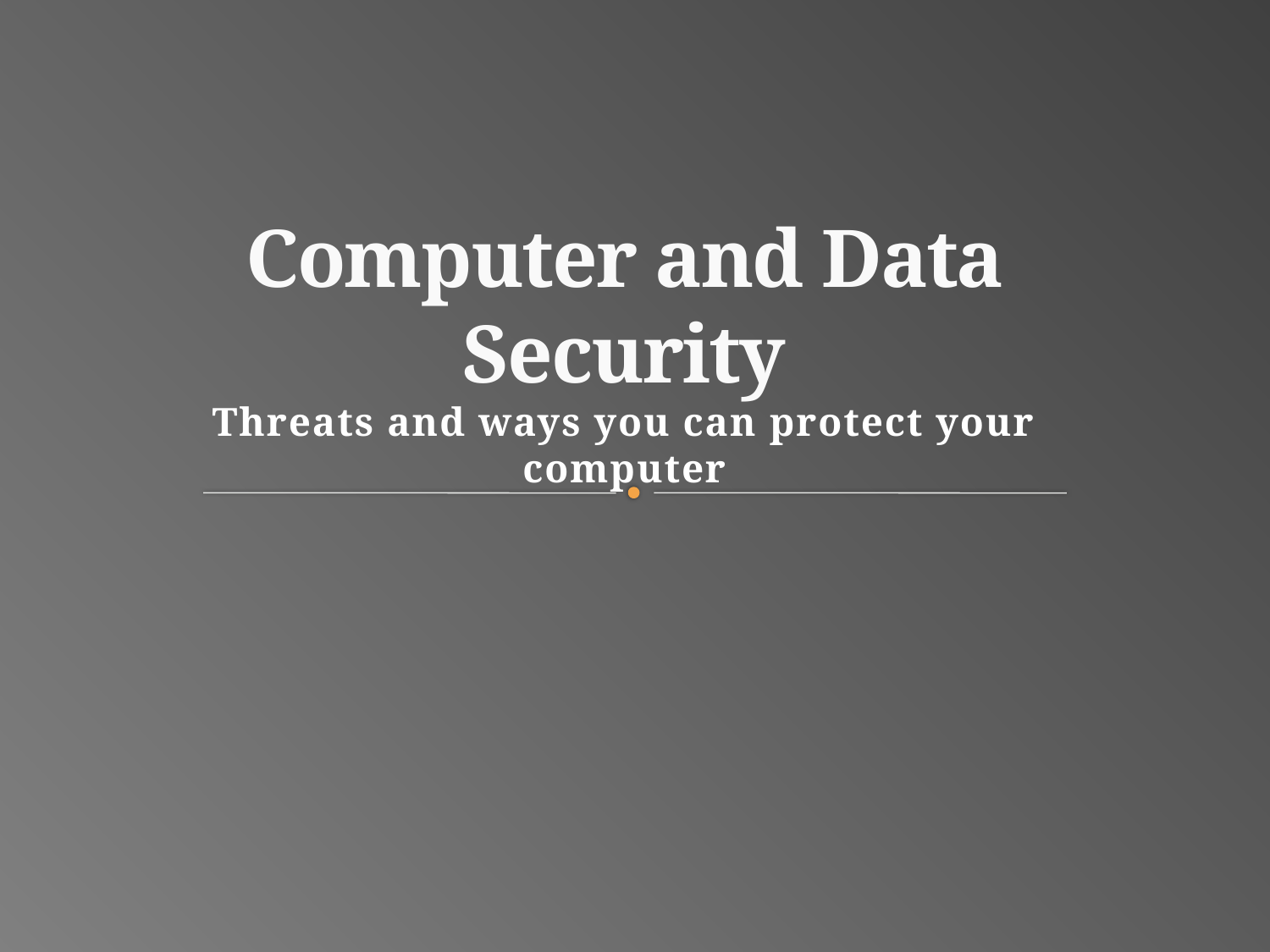

# Computer and Data Security
Threats and ways you can protect your computer